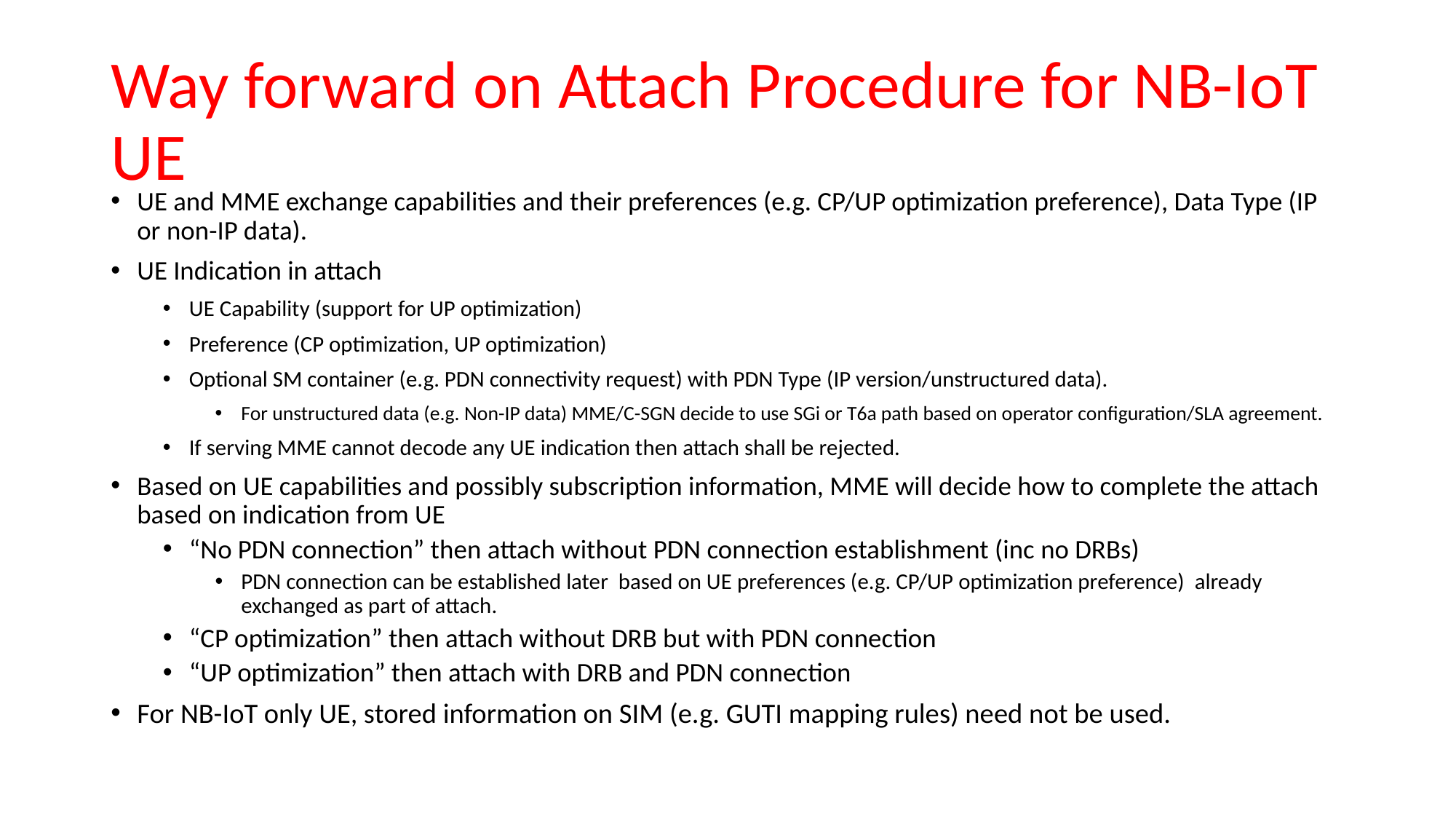

# Way forward on Attach Procedure for NB-IoT UE
UE and MME exchange capabilities and their preferences (e.g. CP/UP optimization preference), Data Type (IP or non-IP data).
UE Indication in attach
UE Capability (support for UP optimization)
Preference (CP optimization, UP optimization)
Optional SM container (e.g. PDN connectivity request) with PDN Type (IP version/unstructured data).
For unstructured data (e.g. Non-IP data) MME/C-SGN decide to use SGi or T6a path based on operator configuration/SLA agreement.
If serving MME cannot decode any UE indication then attach shall be rejected.
Based on UE capabilities and possibly subscription information, MME will decide how to complete the attach based on indication from UE
“No PDN connection” then attach without PDN connection establishment (inc no DRBs)
PDN connection can be established later  based on UE preferences (e.g. CP/UP optimization preference)  already exchanged as part of attach.
“CP optimization” then attach without DRB but with PDN connection
“UP optimization” then attach with DRB and PDN connection
For NB-IoT only UE, stored information on SIM (e.g. GUTI mapping rules) need not be used.